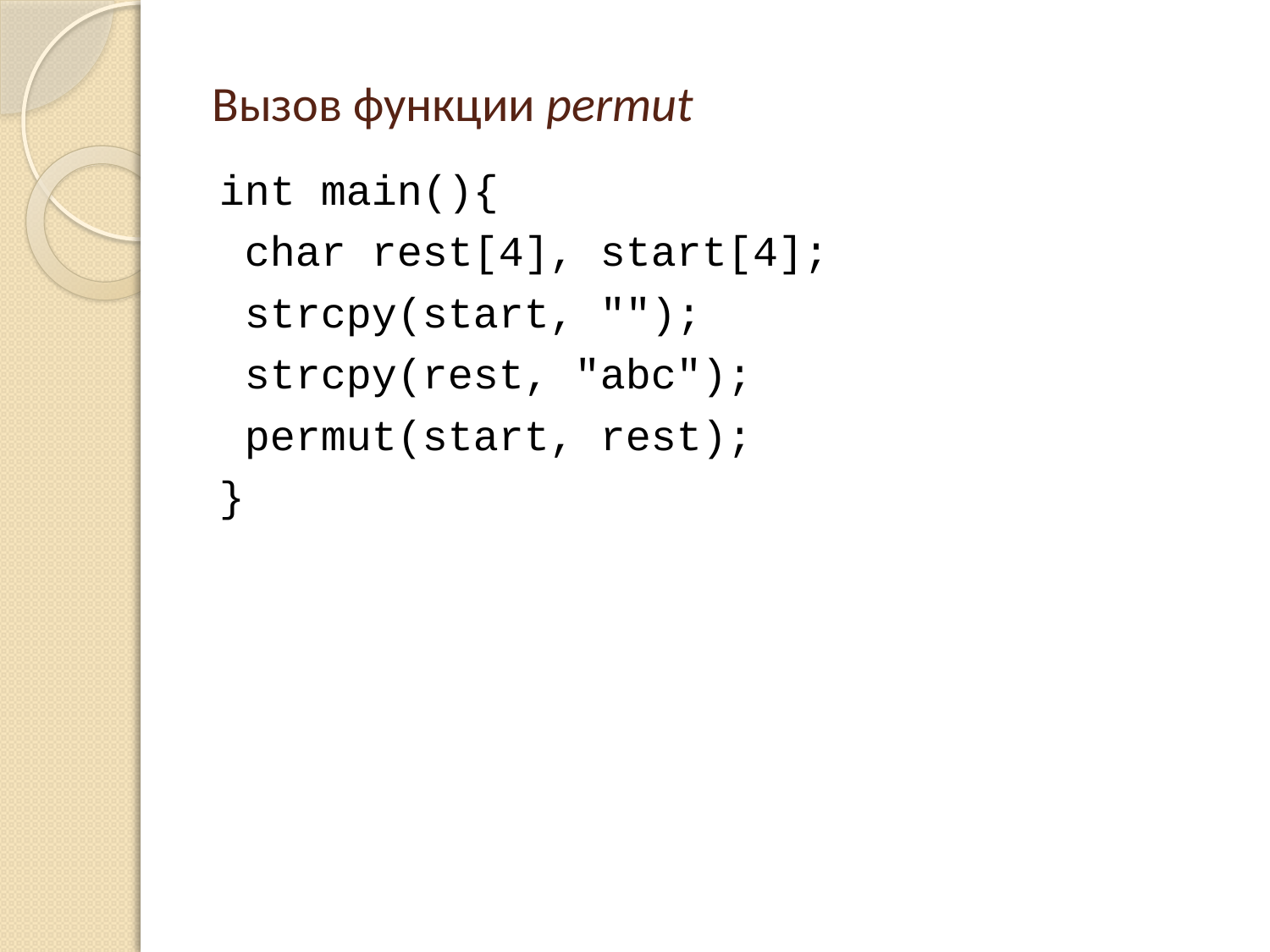

# Вызов функции permut
int main(){
 char rest[4], start[4];
 strcpy(start, "");
 strcpy(rest, "abc");
 permut(start, rest);
}